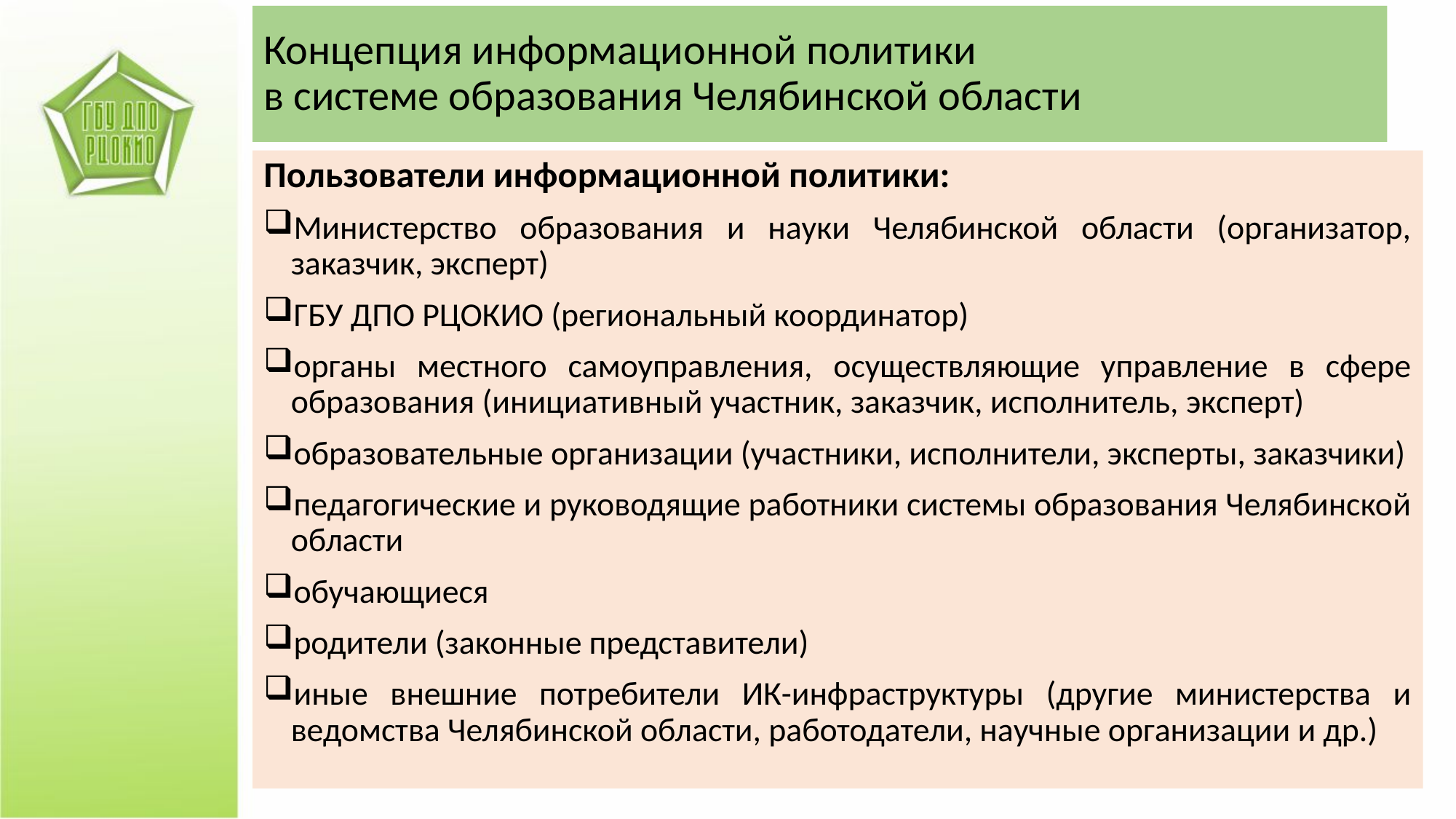

# Концепция информационной политики в системе образования Челябинской области
Пользователи информационной политики:
Министерство образования и науки Челябинской области (организатор, заказчик, эксперт)
ГБУ ДПО РЦОКИО (региональный координатор)
органы местного самоуправления, осуществляющие управление в сфере образования (инициативный участник, заказчик, исполнитель, эксперт)
образовательные организации (участники, исполнители, эксперты, заказчики)
педагогические и руководящие работники системы образования Челябинской области
обучающиеся
родители (законные представители)
иные внешние потребители ИК-инфраструктуры (другие министерства и ведомства Челябинской области, работодатели, научные организации и др.)